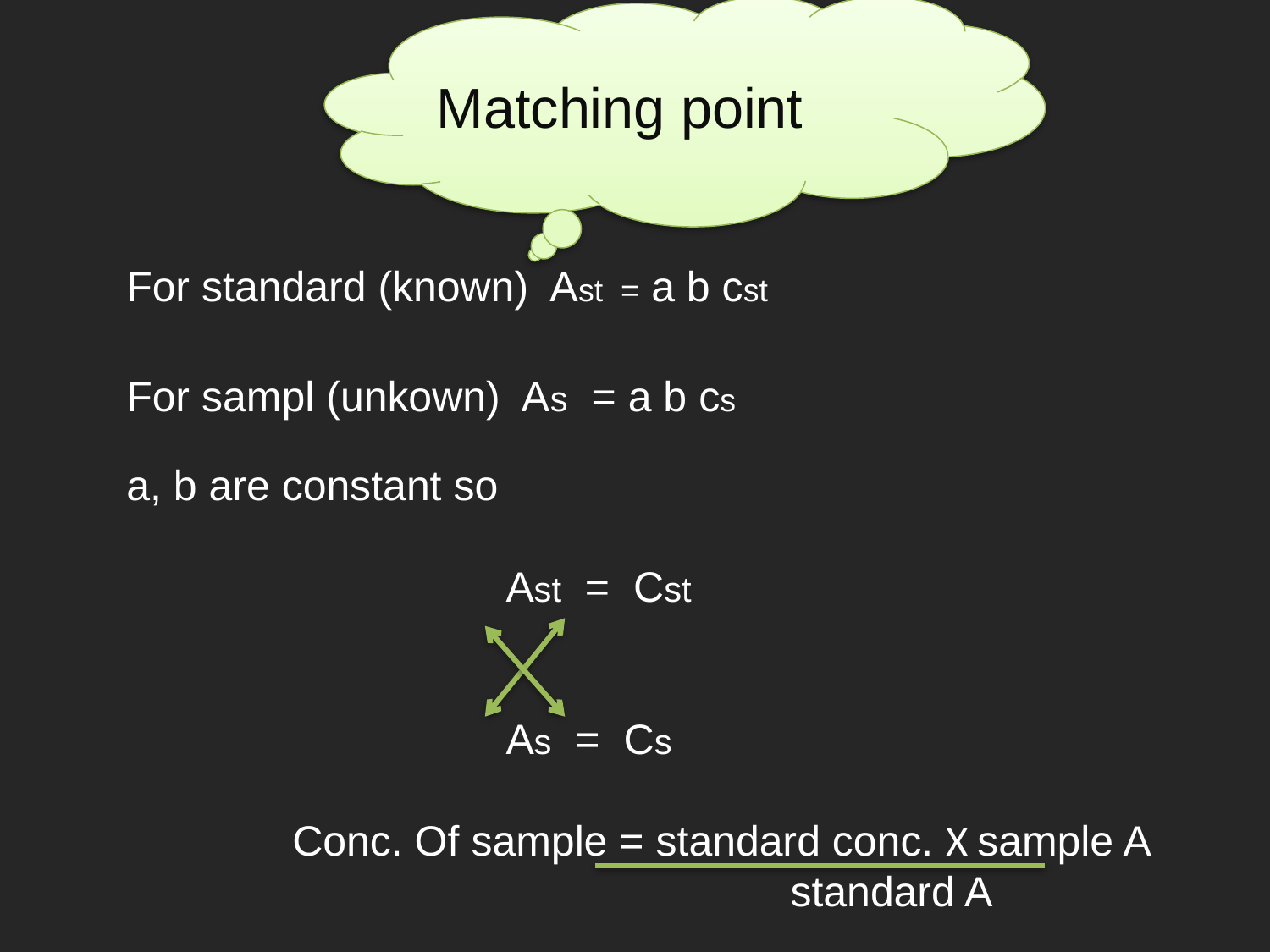

Matching point

For standard (known)  Ast  = a b cst

For sampl (unkown)  As  = a b cs

a, b are constant so

                                Ast  =  Cst

                                As  =  Cs

              Conc. Of sample = standard conc. X sample A
                                                        standard A